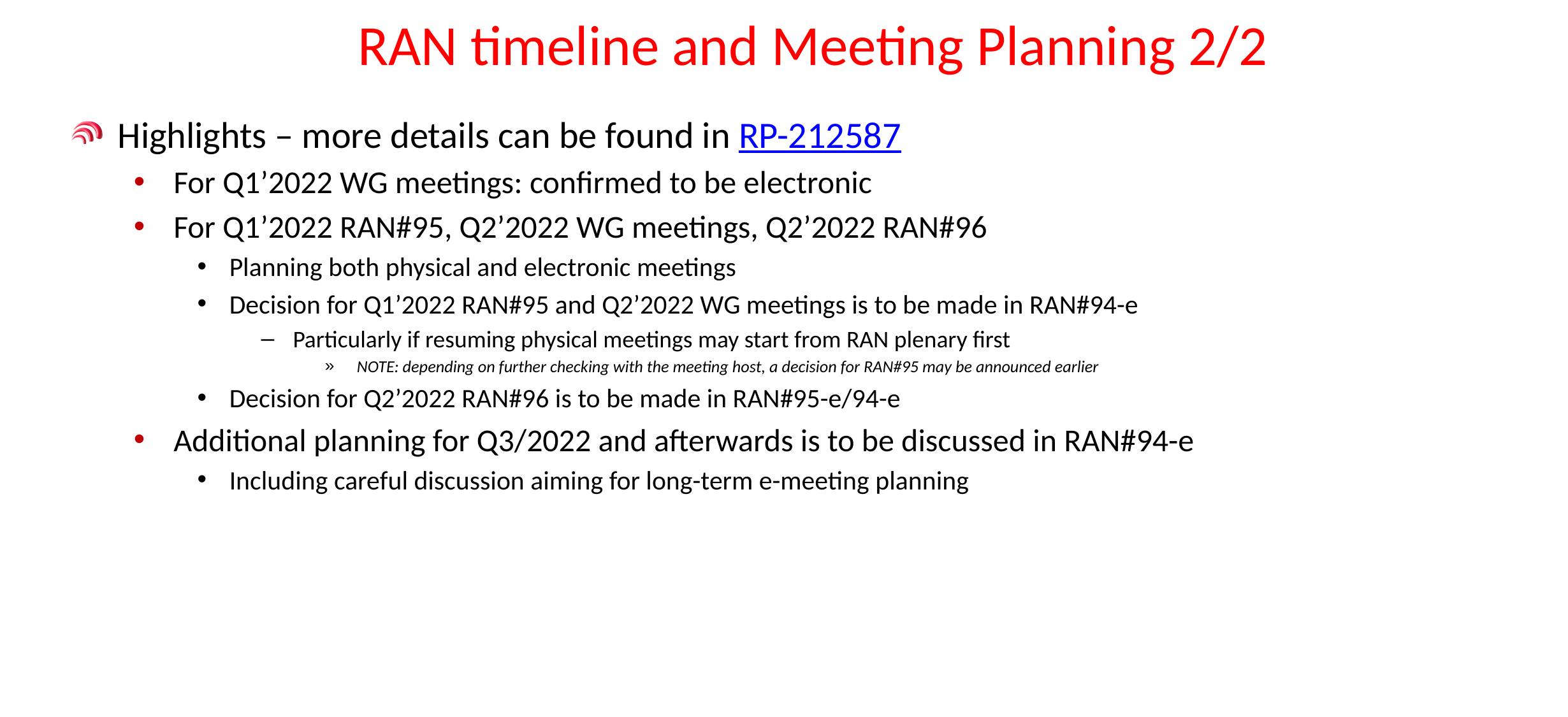

# RAN timeline and Meeting Planning 2/2
Highlights – more details can be found in RP-212587
For Q1’2022 WG meetings: confirmed to be electronic
For Q1’2022 RAN#95, Q2’2022 WG meetings, Q2’2022 RAN#96
Planning both physical and electronic meetings
Decision for Q1’2022 RAN#95 and Q2’2022 WG meetings is to be made in RAN#94-e
Particularly if resuming physical meetings may start from RAN plenary first
NOTE: depending on further checking with the meeting host, a decision for RAN#95 may be announced earlier
Decision for Q2’2022 RAN#96 is to be made in RAN#95-e/94-e
Additional planning for Q3/2022 and afterwards is to be discussed in RAN#94-e
Including careful discussion aiming for long-term e-meeting planning